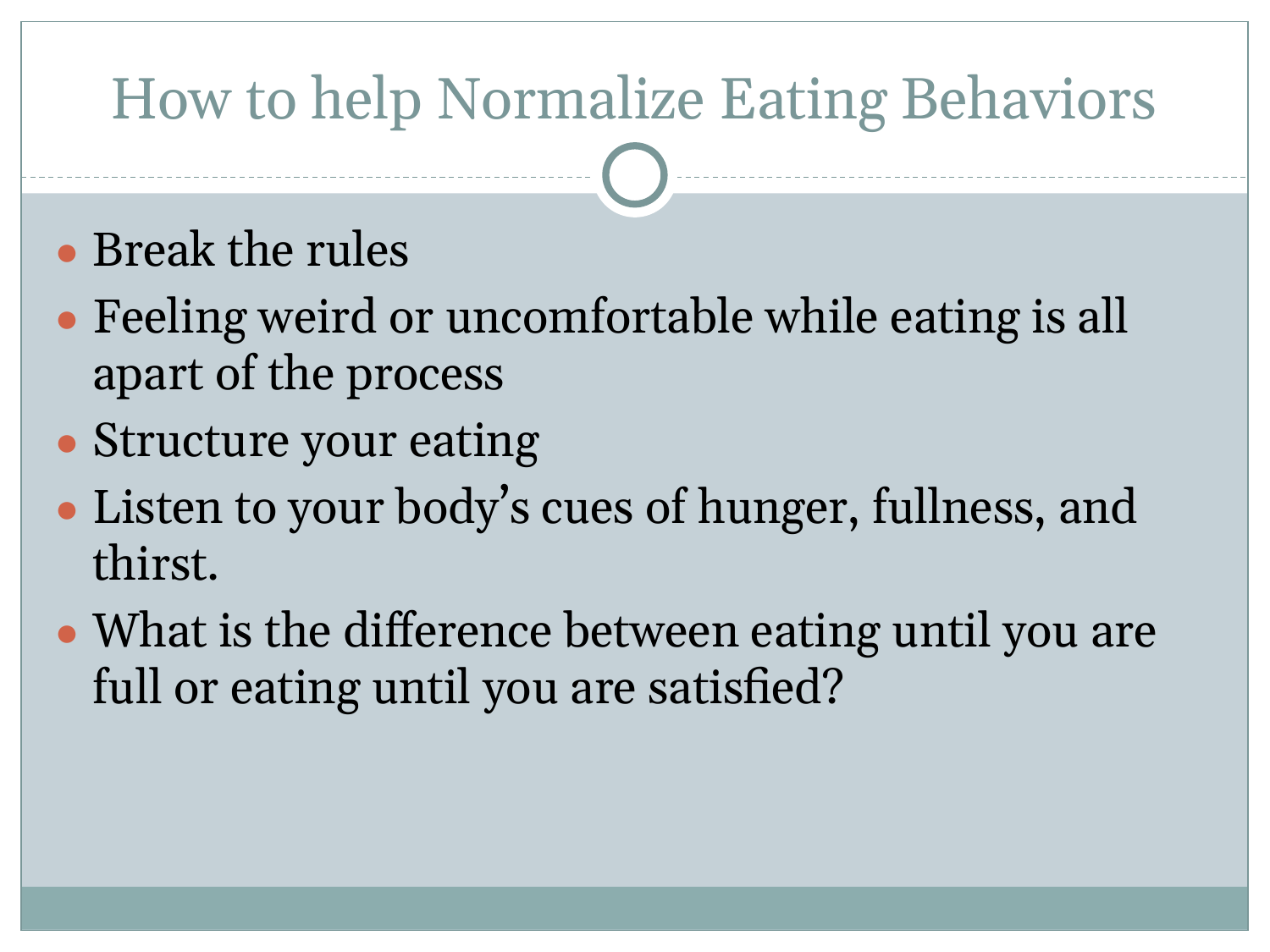

# How to help Normalize Eating Behaviors
Break the rules
Feeling weird or uncomfortable while eating is all apart of the process
Structure your eating
Listen to your body’s cues of hunger, fullness, and thirst.
What is the difference between eating until you are full or eating until you are satisfied?